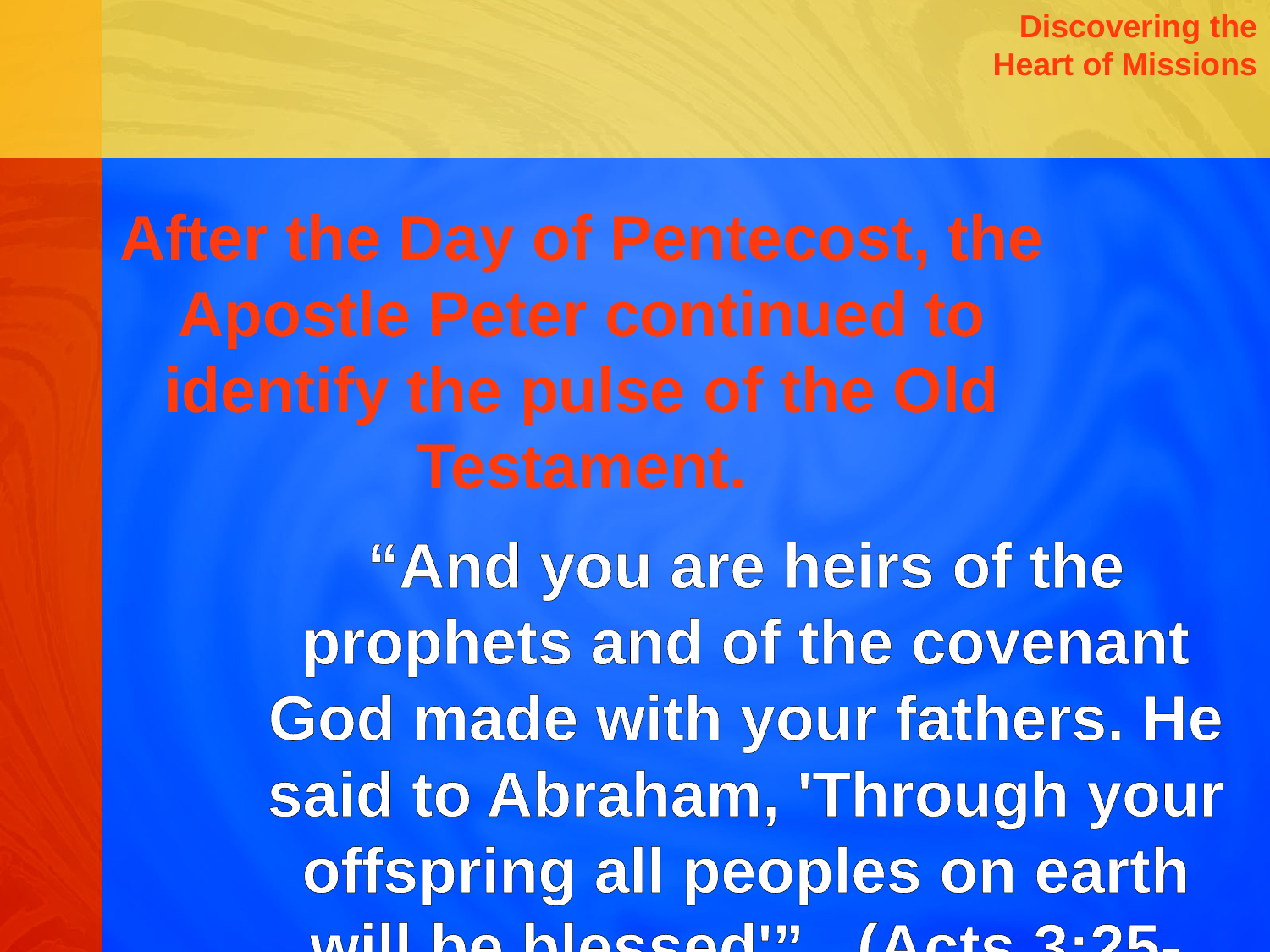

Discovering the Heart of Missions
After the Day of Pentecost, the Apostle Peter continued to identify the pulse of the Old Testament.
“And you are heirs of the prophets and of the covenant God made with your fathers. He said to Abraham, 'Through your offspring all peoples on earth will be blessed'”   (Acts 3:25-26).